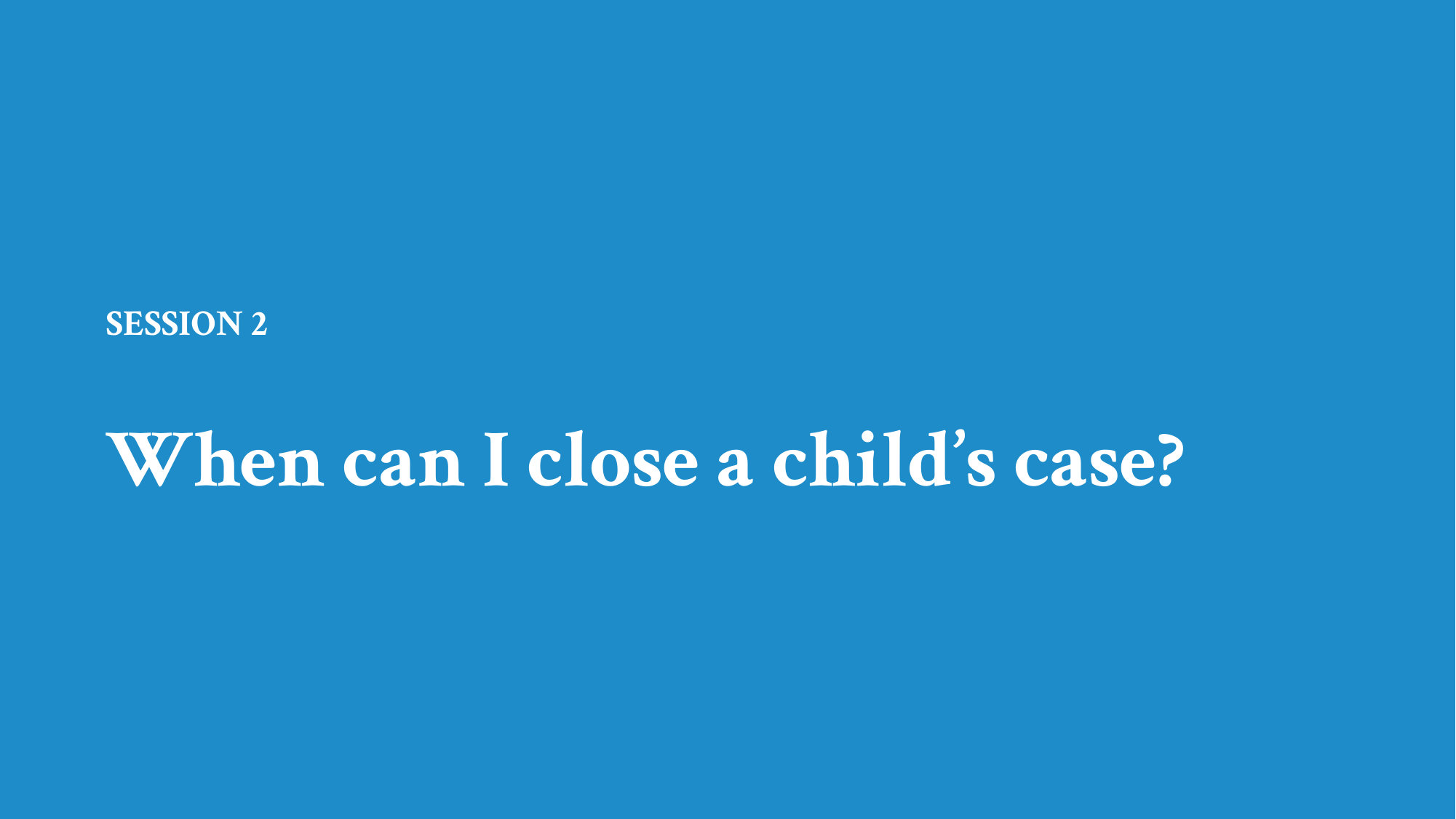

# SESSION 2 When can I close a child’s case?